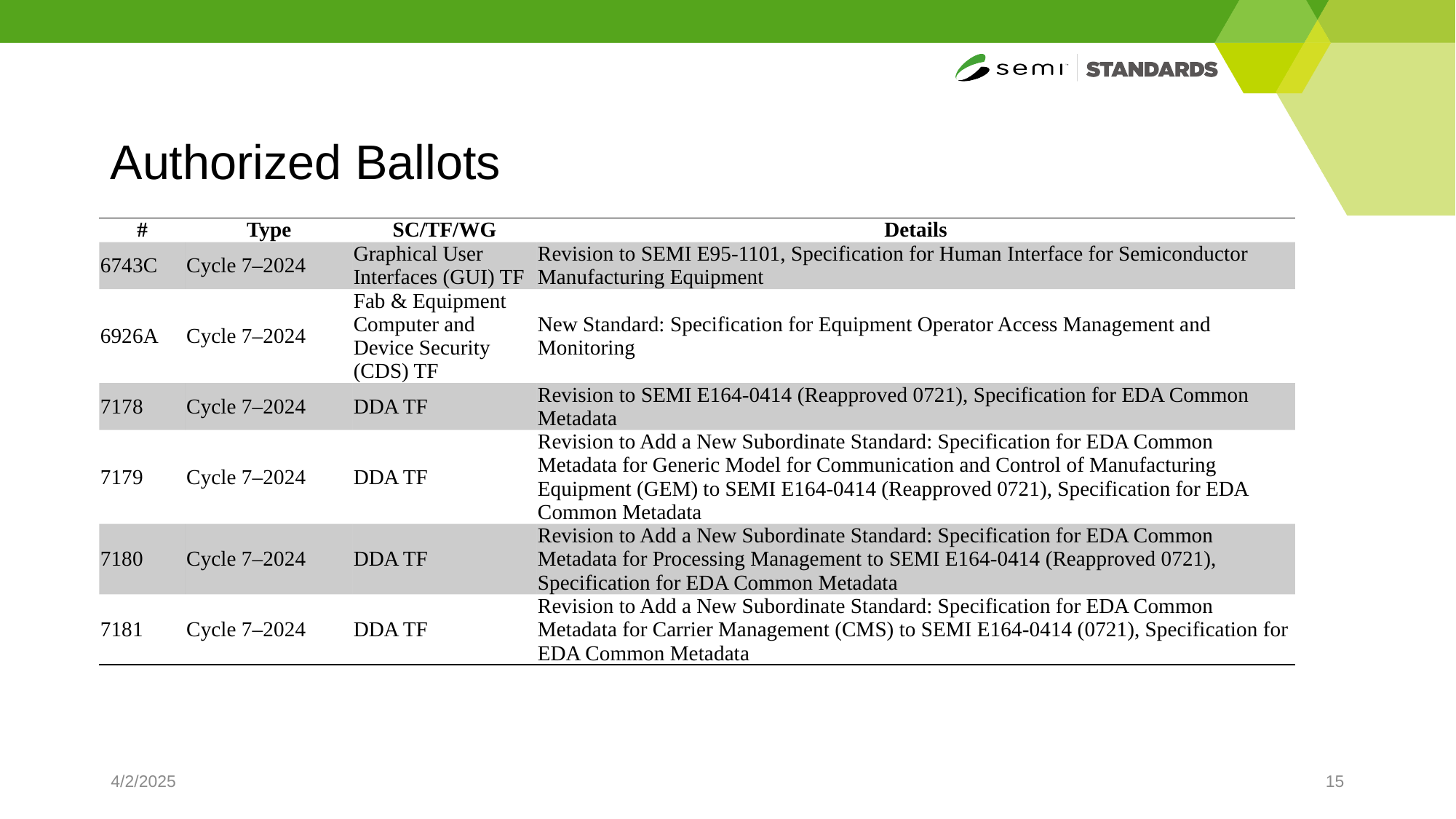

# Authorized Ballots
| # | Type | SC/TF/WG | Details |
| --- | --- | --- | --- |
| 6743C | Cycle 7–2024 | Graphical User Interfaces (GUI) TF | Revision to SEMI E95-1101, Specification for Human Interface for Semiconductor Manufacturing Equipment |
| 6926A | Cycle 7–2024 | Fab & Equipment Computer and Device Security (CDS) TF | New Standard: Specification for Equipment Operator Access Management and Monitoring |
| 7178 | Cycle 7–2024 | DDA TF | Revision to SEMI E164-0414 (Reapproved 0721), Specification for EDA Common Metadata |
| 7179 | Cycle 7–2024 | DDA TF | Revision to Add a New Subordinate Standard: Specification for EDA Common Metadata for Generic Model for Communication and Control of Manufacturing Equipment (GEM) to SEMI E164-0414 (Reapproved 0721), Specification for EDA Common Metadata |
| 7180 | Cycle 7–2024 | DDA TF | Revision to Add a New Subordinate Standard: Specification for EDA Common Metadata for Processing Management to SEMI E164-0414 (Reapproved 0721), Specification for EDA Common Metadata |
| 7181 | Cycle 7–2024 | DDA TF | Revision to Add a New Subordinate Standard: Specification for EDA Common Metadata for Carrier Management (CMS) to SEMI E164-0414 (0721), Specification for EDA Common Metadata |
4/2/2025
15